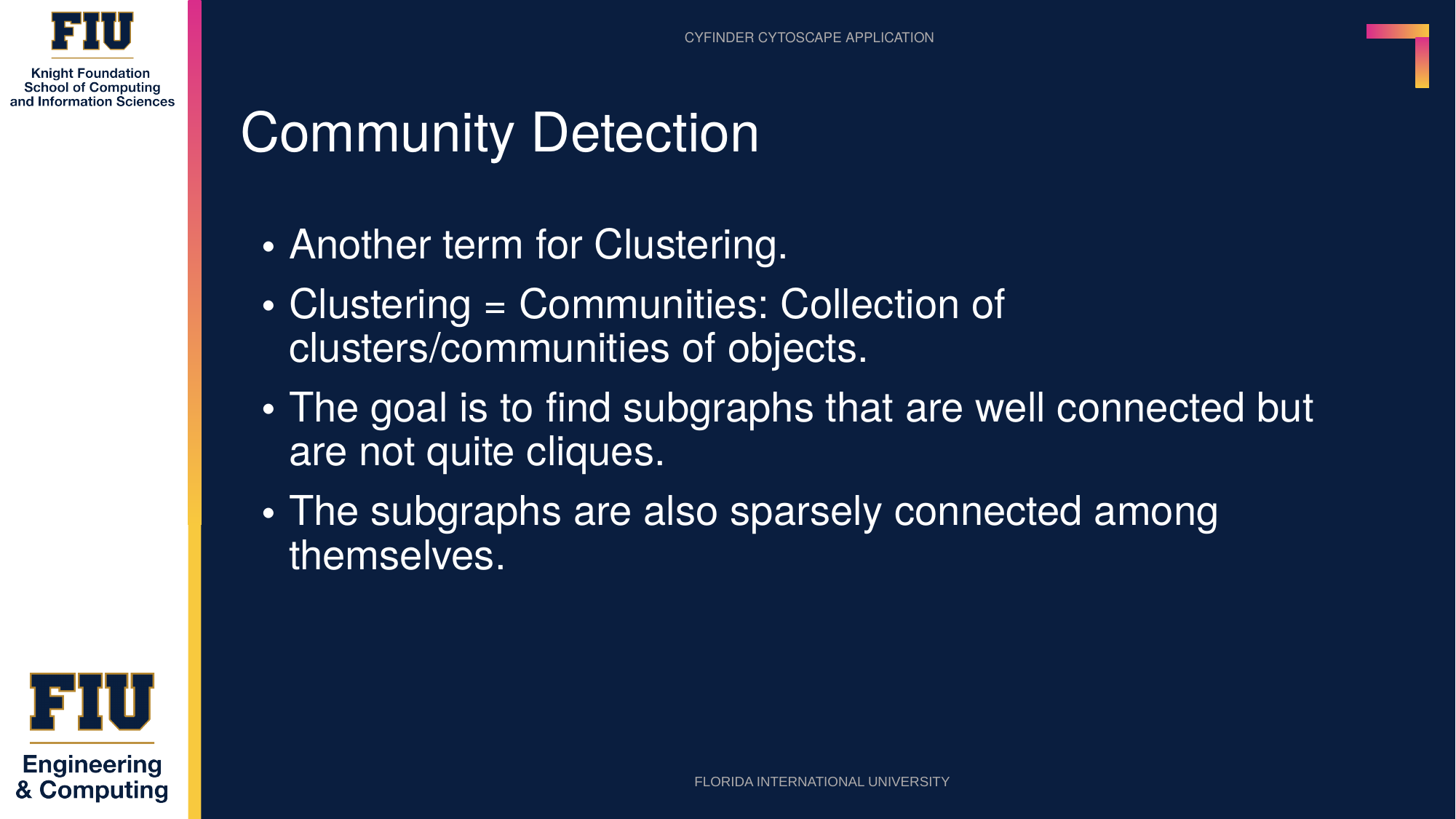

# Community Detection
Another term for Clustering.
Clustering = Communities: Collection of clusters/communities of objects.
The goal is to find subgraphs that are well connected but are not quite cliques.
The subgraphs are also sparsely connected among themselves.